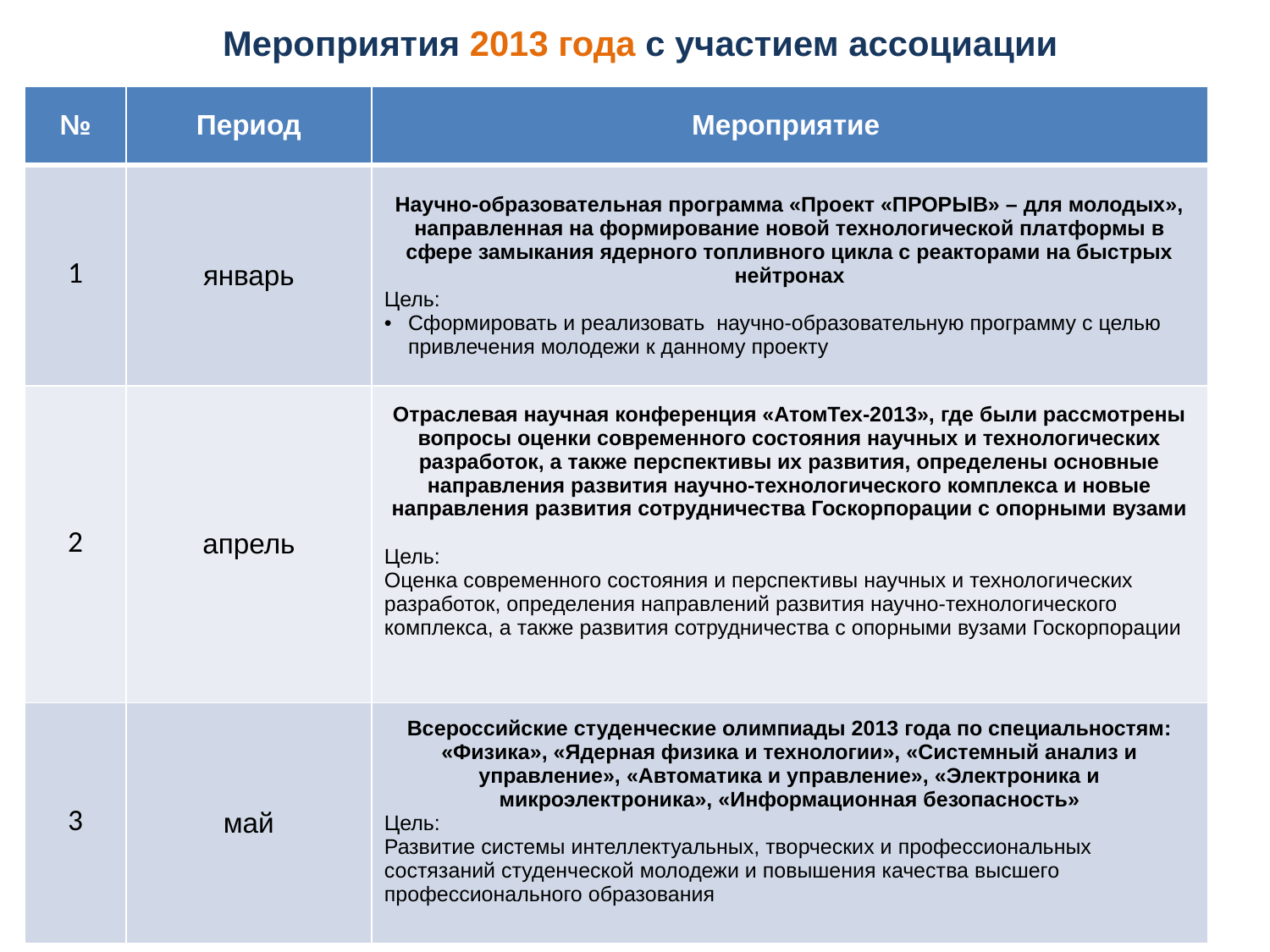

Мероприятия 2013 года с участием ассоциации
| № | Период | Мероприятие |
| --- | --- | --- |
| 1 | январь | Научно-образовательная программа «Проект «ПРОРЫВ» – для молодых», направленная на формирование новой технологической платформы в сфере замыкания ядерного топливного цикла с реакторами на быстрых нейтронах Цель: Сформировать и реализовать научно-образовательную программу с целью привлечения молодежи к данному проекту |
| 2 | апрель | Отраслевая научная конференция «АтомТех-2013», где были рассмотрены вопросы оценки современного состояния научных и технологических разработок, а также перспективы их развития, определены основные направления развития научно-технологического комплекса и новые направления развития сотрудничества Госкорпорации с опорными вузами Цель: Оценка современного состояния и перспективы научных и технологических разработок, определения направлений развития научно-технологического комплекса, а также развития сотрудничества с опорными вузами Госкорпорации |
| 3 | май | Всероссийские студенческие олимпиады 2013 года по специальностям: «Физика», «Ядерная физика и технологии», «Системный анализ и управление», «Автоматика и управление», «Электроника и микроэлектроника», «Информационная безопасность» Цель: Развитие системы интеллектуальных, творческих и профессиональных состязаний студенческой молодежи и повышения качества высшего профессионального образования |